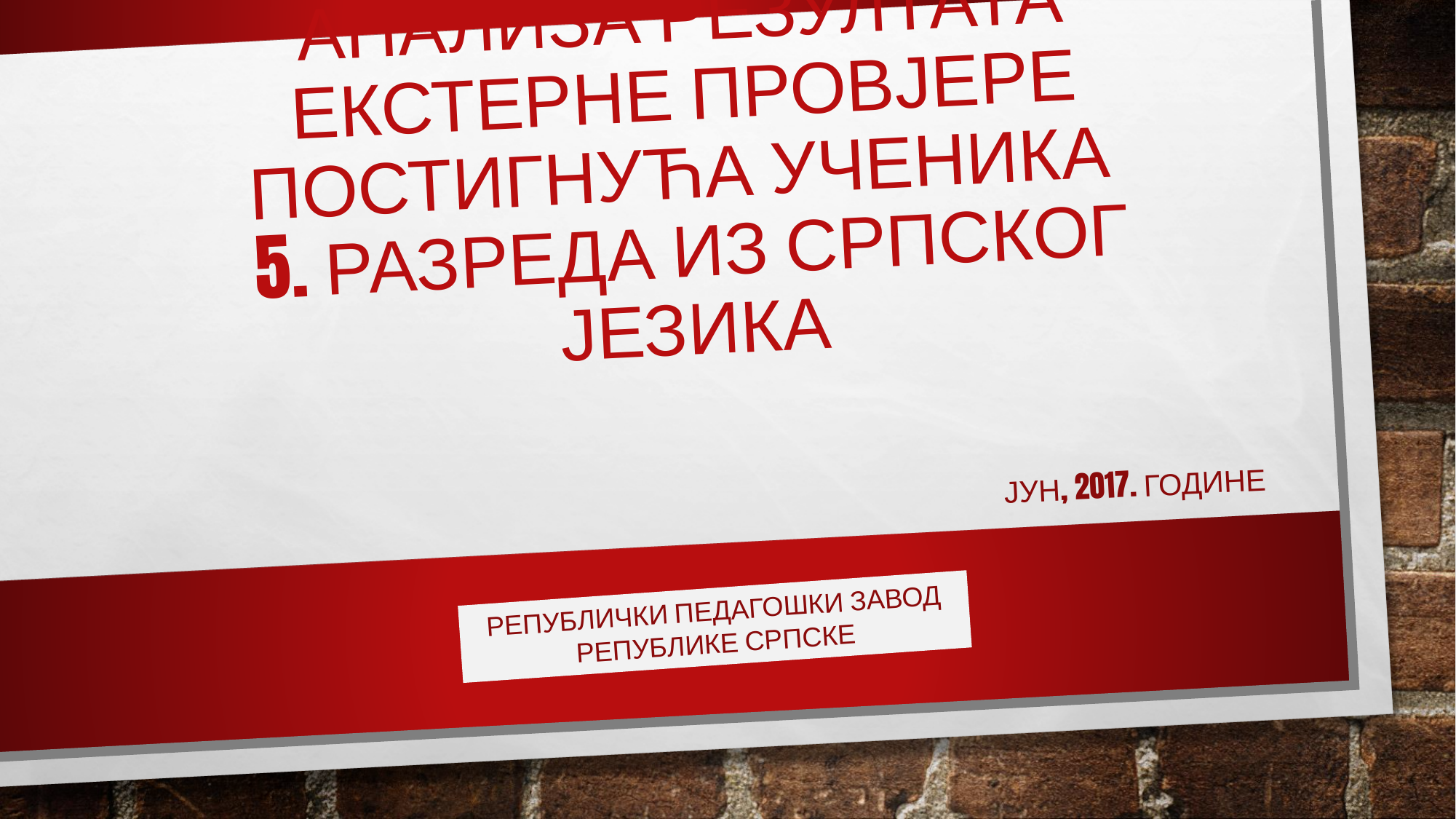

# АНАЛИЗА РЕЗУЛТАТА ЕКСТЕРНЕ ПРОВЈЕРЕ ПОСТИГНУЋА УЧЕНИКА 5. РАЗРЕДА ИЗ СРПСКОГ ЈЕЗИКА
ЈУН, 2017. ГОДИНЕ
РЕПУБЛИЧКИ ПЕДАГОШКИ ЗАВОД РЕПУБЛИКЕ СРПСКЕ